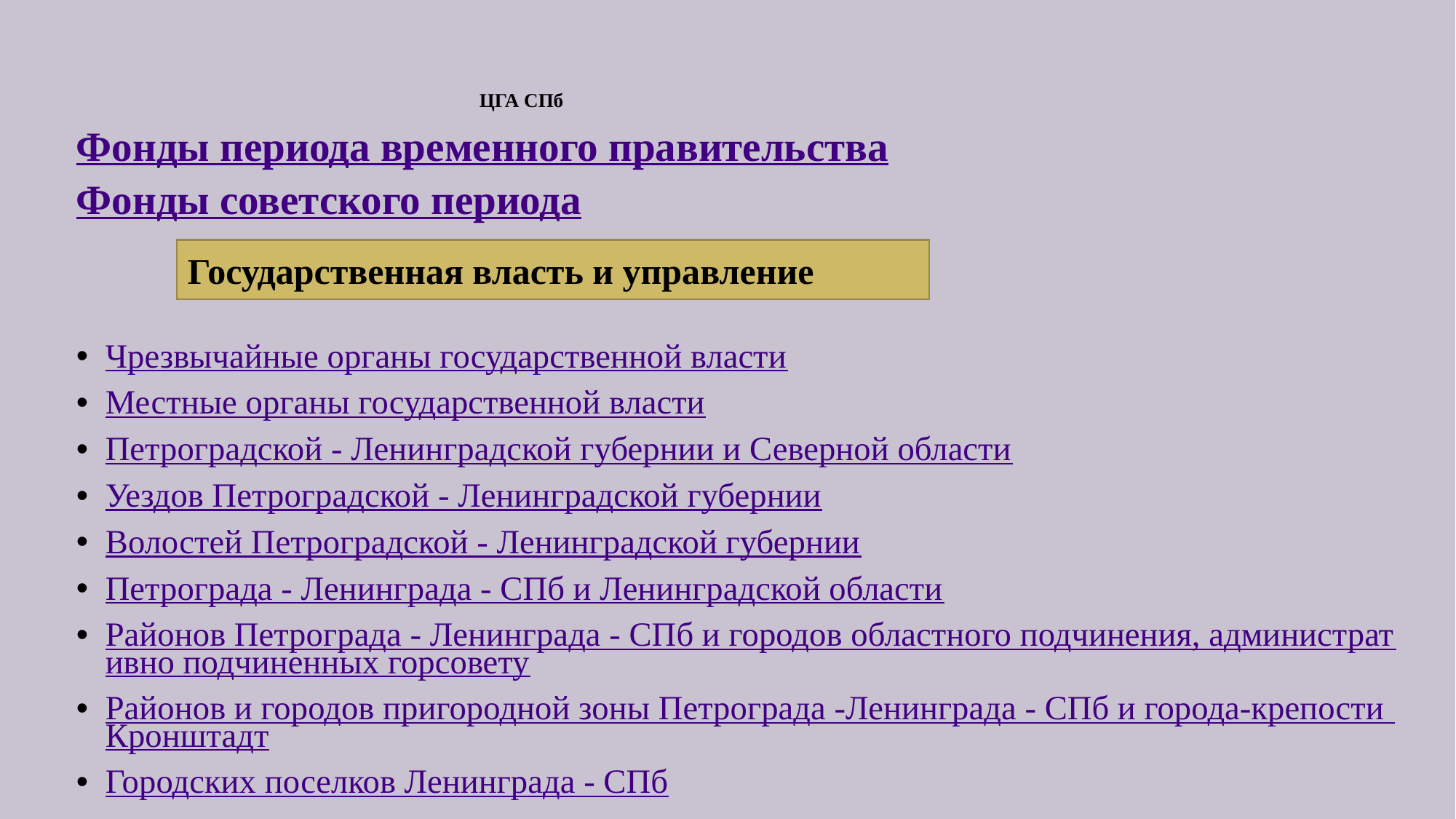

# ЦГА СПб
Фонды периода временного правительства
Фонды советского периода

Чрезвычайные органы государственной власти
Местные органы государственной власти
Петроградской - Ленинградской губернии и Северной области
Уездов Петроградской - Ленинградской губернии
Волостей Петроградской - Ленинградской губернии
Петрограда - Ленинграда - СПб и Ленинградской области
Районов Петрограда - Ленинграда - СПб и городов областного подчинения, административно подчиненных горсовету
Районов и городов пригородной зоны Петрограда -Ленинграда - СПб и города-крепости Кронштадт
Городских поселков Ленинграда - СПб

Государственная власть и управление